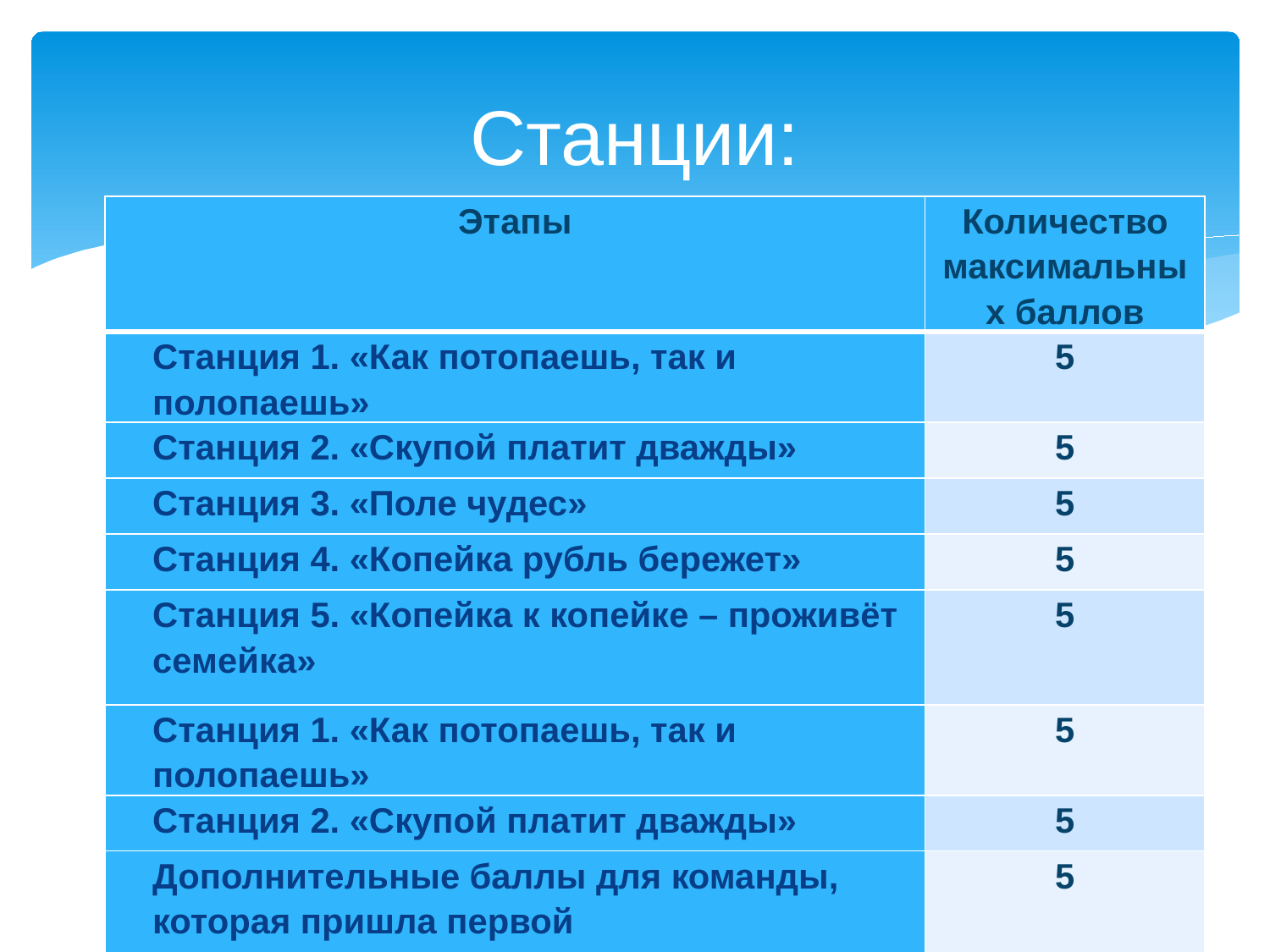

# Станции:
| Этапы | Количество максимальных баллов |
| --- | --- |
| Станция 1. «Как потопаешь, так и полопаешь» | 5 |
| Станция 2. «Скупой платит дважды» | 5 |
| Станция 3. «Поле чудес» | 5 |
| Станция 4. «Копейка рубль бережет» | 5 |
| Станция 5. «Копейка к копейке – проживёт семейка» | 5 |
| Станция 1. «Как потопаешь, так и полопаешь» | 5 |
| Станция 2. «Скупой платит дважды» | 5 |
| Дополнительные баллы для команды, которая пришла первой | 5 |